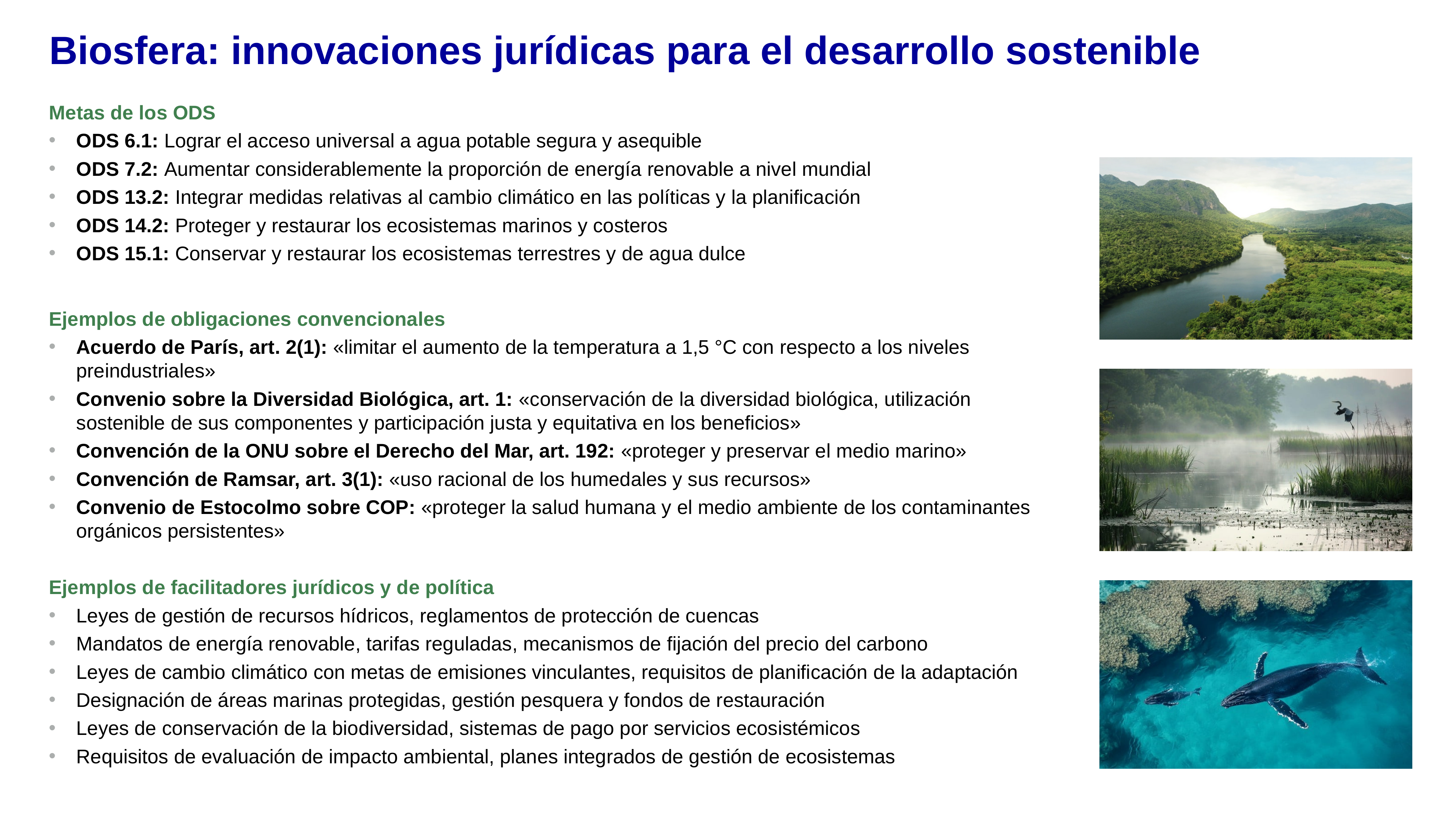

# Biosfera: innovaciones jurídicas para el desarrollo sostenible
Metas de los ODS
ODS 6.1: Lograr el acceso universal a agua potable segura y asequible
ODS 7.2: Aumentar considerablemente la proporción de energía renovable a nivel mundial
ODS 13.2: Integrar medidas relativas al cambio climático en las políticas y la planificación
ODS 14.2: Proteger y restaurar los ecosistemas marinos y costeros
ODS 15.1: Conservar y restaurar los ecosistemas terrestres y de agua dulce

Ejemplos de obligaciones convencionales
Acuerdo de París, art. 2(1): «limitar el aumento de la temperatura a 1,5 °C con respecto a los niveles preindustriales»
Convenio sobre la Diversidad Biológica, art. 1: «conservación de la diversidad biológica, utilización sostenible de sus componentes y participación justa y equitativa en los beneficios»
Convención de la ONU sobre el Derecho del Mar, art. 192: «proteger y preservar el medio marino»
Convención de Ramsar, art. 3(1): «uso racional de los humedales y sus recursos»
Convenio de Estocolmo sobre COP: «proteger la salud humana y el medio ambiente de los contaminantes orgánicos persistentes»

Ejemplos de facilitadores jurídicos y de política
Leyes de gestión de recursos hídricos, reglamentos de protección de cuencas
Mandatos de energía renovable, tarifas reguladas, mecanismos de fijación del precio del carbono
Leyes de cambio climático con metas de emisiones vinculantes, requisitos de planificación de la adaptación
Designación de áreas marinas protegidas, gestión pesquera y fondos de restauración
Leyes de conservación de la biodiversidad, sistemas de pago por servicios ecosistémicos
Requisitos de evaluación de impacto ambiental, planes integrados de gestión de ecosistemas